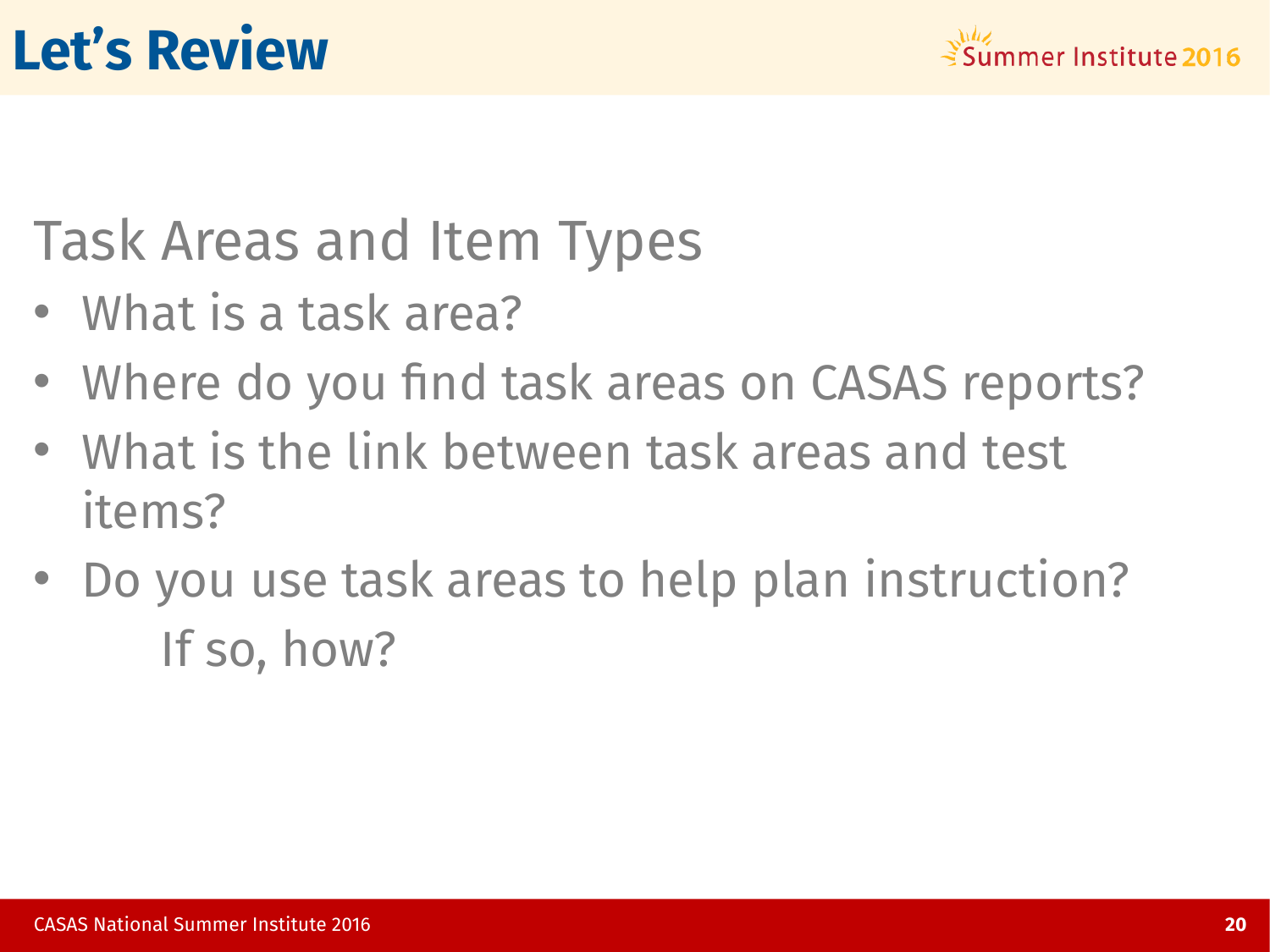

# Let’s Review

Task Areas and Item Types
What is a task area?
Where do you find task areas on CASAS reports?
What is the link between task areas and test items?
Do you use task areas to help plan instruction?
	If so, how?

CASAS National Summer Institute 2016
20